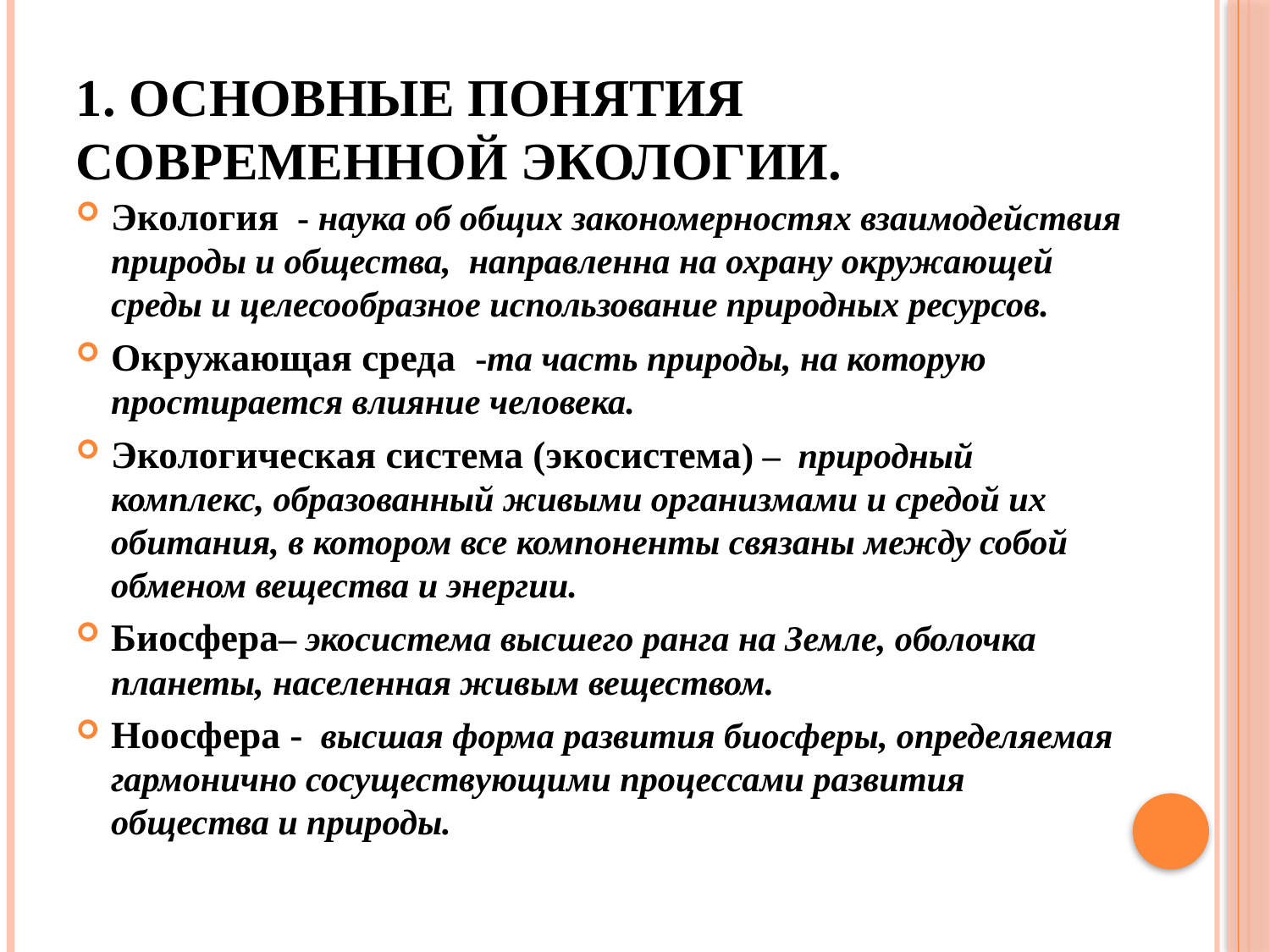

# 1. Основные понятия  современной экологии.
Экология  - наука об общих закономерностях взаимодействия природы и общества,  направленна на охрану окружающей среды и целесообразное использование природных ресурсов.
Окружающая среда  -та часть природы, на которую простирается влияние человека.
Экологическая система (экосистема) –  природный комплекс, образованный живыми организмами и средой их обитания, в котором все компоненты связаны между собой обменом вещества и энергии.
Биосфера– экосистема высшего ранга на Земле, оболочка планеты, населенная живым веществом.
Ноосфера -  высшая форма развития биосферы, определяемая гармонично сосуществующими процессами развития общества и природы.